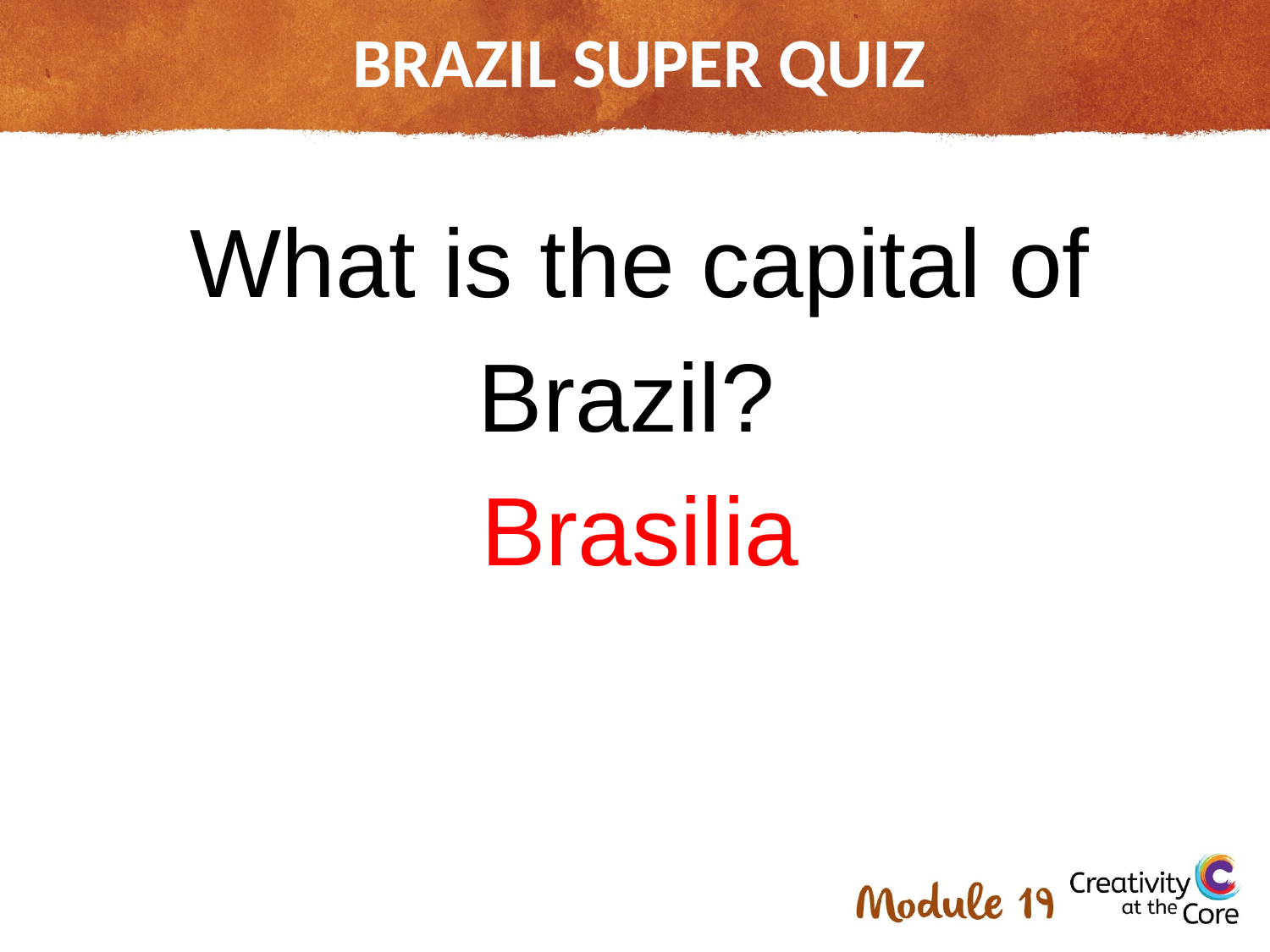

# BRAZIL SUPER QUIZ
What is the capital of Brazil?
Brasilia